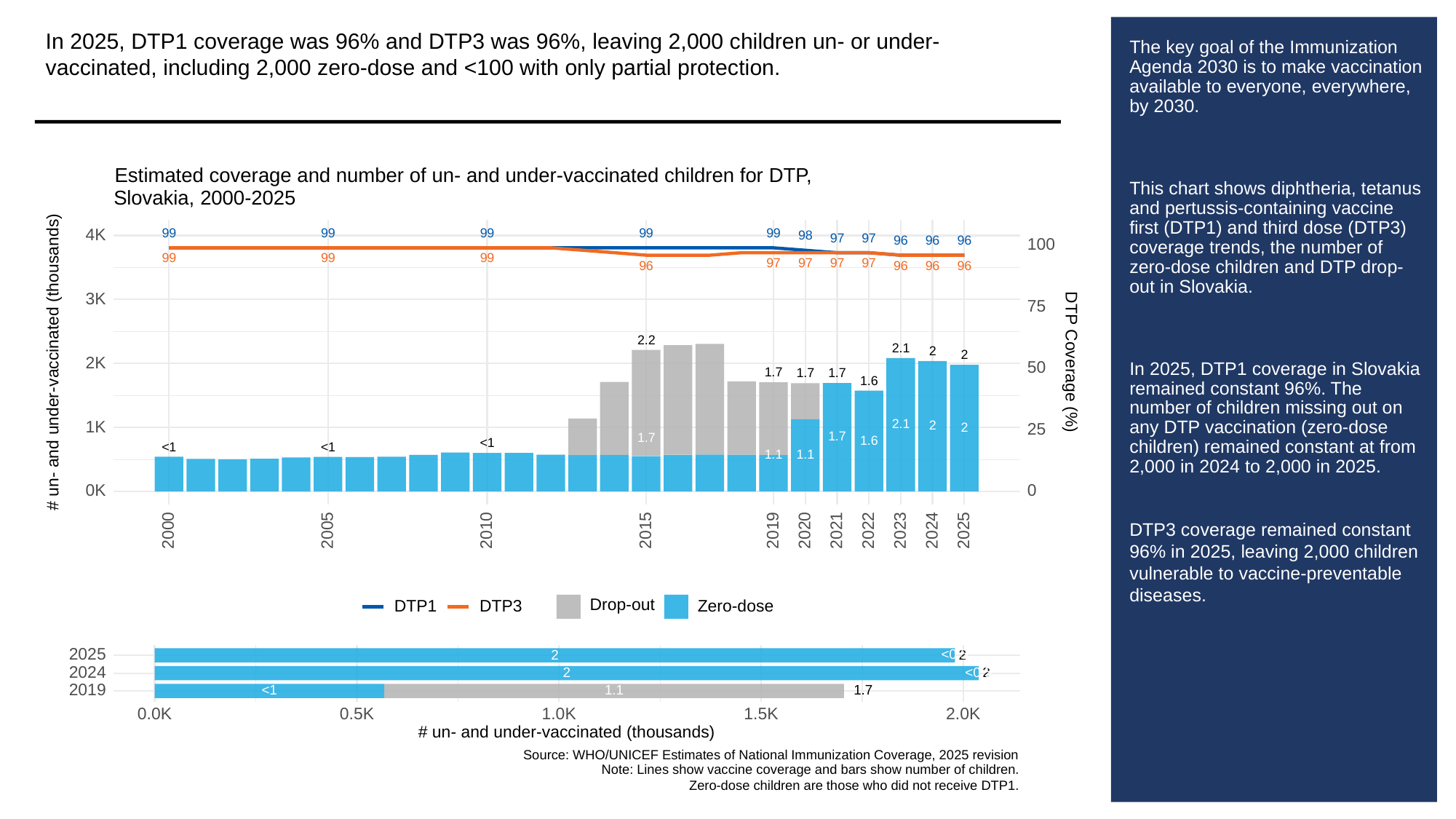

In 2025, DTP1 coverage was 96% and DTP3 was 96%, leaving 2,000 children un- or under-vaccinated, including 2,000 zero-dose and <100 with only partial protection.
# The key goal of the Immunization Agenda 2030 is to make vaccination available to everyone, everywhere, by 2030.

This chart shows diphtheria, tetanus and pertussis-containing vaccine first (DTP1) and third dose (DTP3) coverage trends, the number of zero-dose children and DTP drop-out in Slovakia.

In 2025, DTP1 coverage in Slovakia remained constant 96%. The number of children missing out on any DTP vaccination (zero-dose children) remained constant at from 2,000 in 2024 to 2,000 in 2025.

DTP3 coverage remained constant 96% in 2025, leaving 2,000 children vulnerable to vaccine-preventable diseases.

Estimated coverage and number of un- and under-vaccinated children for DTP,
Slovakia, 2000-2025

99
99
99
99
99
4K
98
97
97

96
96
96
100

99
99
99
97
97
97
97
96
96
96
96

3K

75

2.2

2.1

2

2
# un- and under-vaccinated (thousands)
DTP Coverage (%)
2K

50

1.7
1.7
1.7
1.6

2.1
1K
2
2
25

1.7
1.7
1.6
<1
<1
<1
1.1
1.1

0K
0

2023
2000
2005
2010
2015
2019
2020
2021
2022
2024
2025

Drop-out
DTP3
Zero-dose
DTP1

2025
<0.5
2
2

2024
<0.5
2
2

2019
<1
1.1
1.7

0.0K
0.5K
1.0K
1.5K
2.0K
# un- and under-vaccinated (thousands)
Source: WHO/UNICEF Estimates of National Immunization Coverage, 2025 revision
Note: Lines show vaccine coverage and bars show number of children.
Zero-dose children are those who did not receive DTP1.